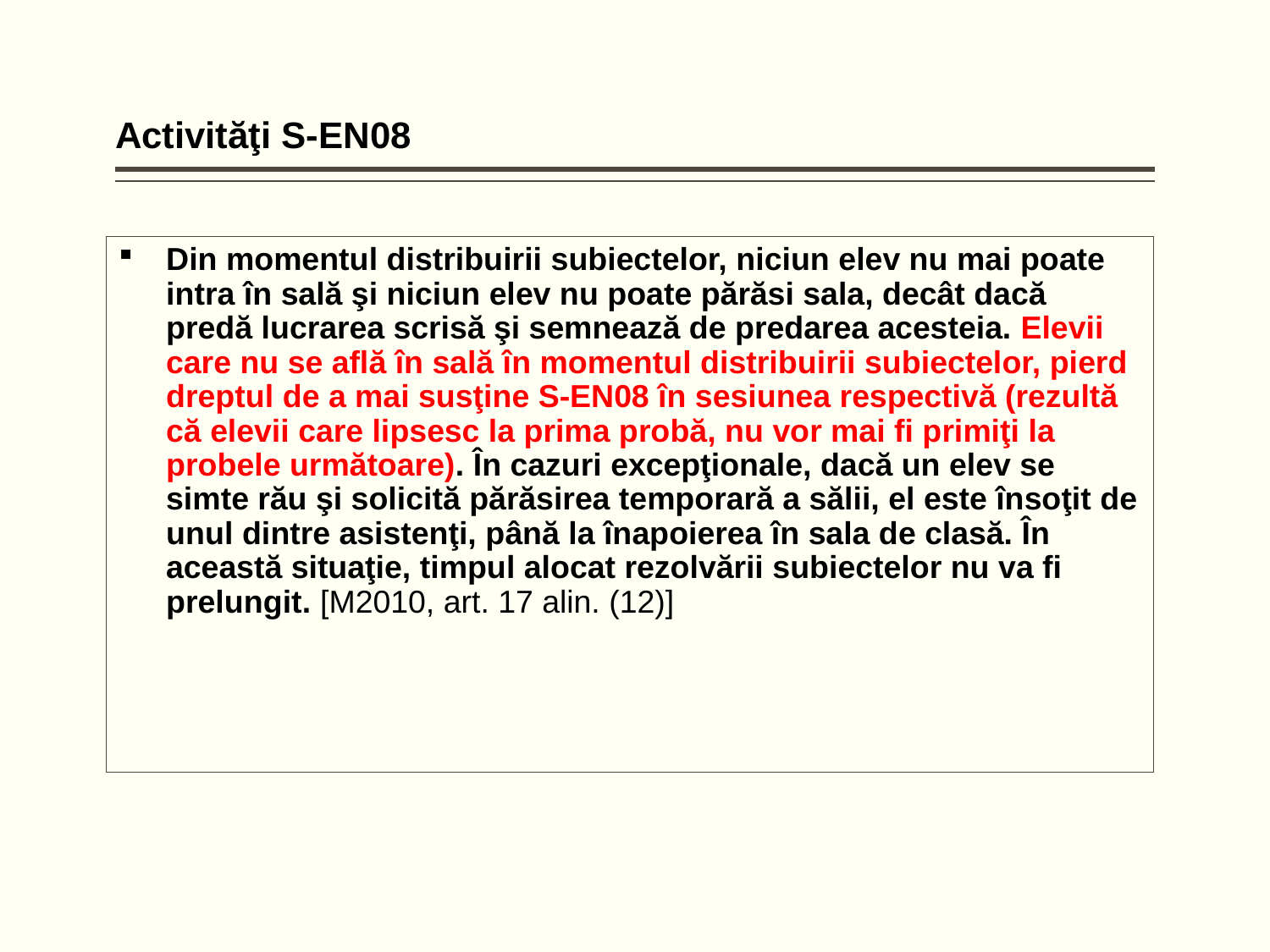

Activităţi S-EN08
Din momentul distribuirii subiectelor, niciun elev nu mai poate intra în sală şi niciun elev nu poate părăsi sala, decât dacă predă lucrarea scrisă şi semnează de predarea acesteia. Elevii care nu se află în sală în momentul distribuirii subiectelor, pierd dreptul de a mai susţine S-EN08 în sesiunea respectivă (rezultă că elevii care lipsesc la prima probă, nu vor mai fi primiţi la probele următoare). În cazuri excepţionale, dacă un elev se simte rău şi solicită părăsirea temporară a sălii, el este însoţit de unul dintre asistenţi, până la înapoierea în sala de clasă. În această situaţie, timpul alocat rezolvării subiectelor nu va fi prelungit. [M2010, art. 17 alin. (12)]